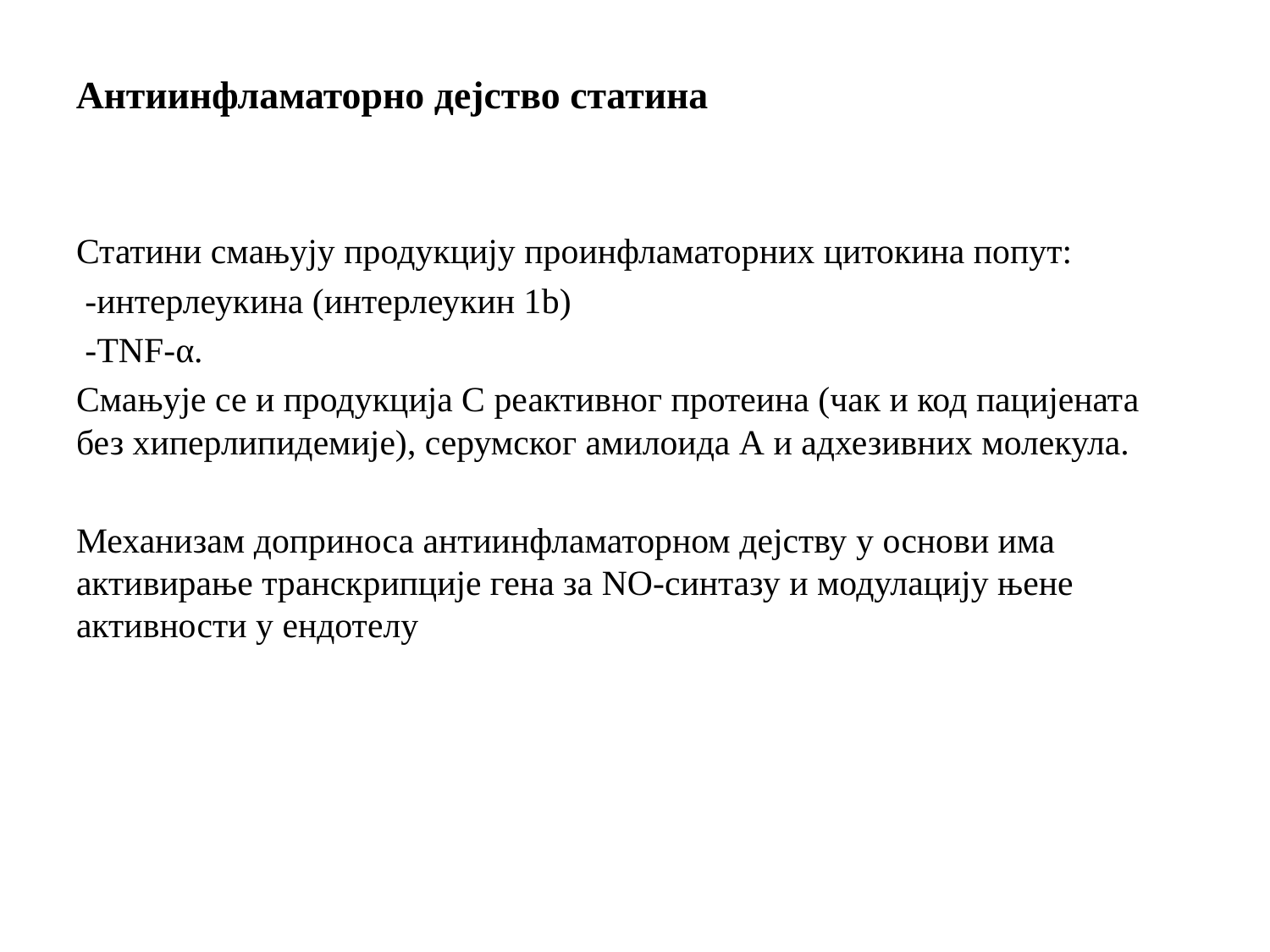

Антиинфламаторно дејство статина
Статини смањују продукцију проинфламаторних цитокина попут:
 -интерлеукина (интерлеукин 1b)
 -TNF-α.
Смањује се и продукција С реактивног протеина (чак и код пацијената без хиперлипидемије), серумског амилоида А и адхезивних молекула.

Механизам доприноса антиинфламаторном дејству у основи има активирање транскрипције гена за NO-синтазу и модулацију њене активности у ендотелу